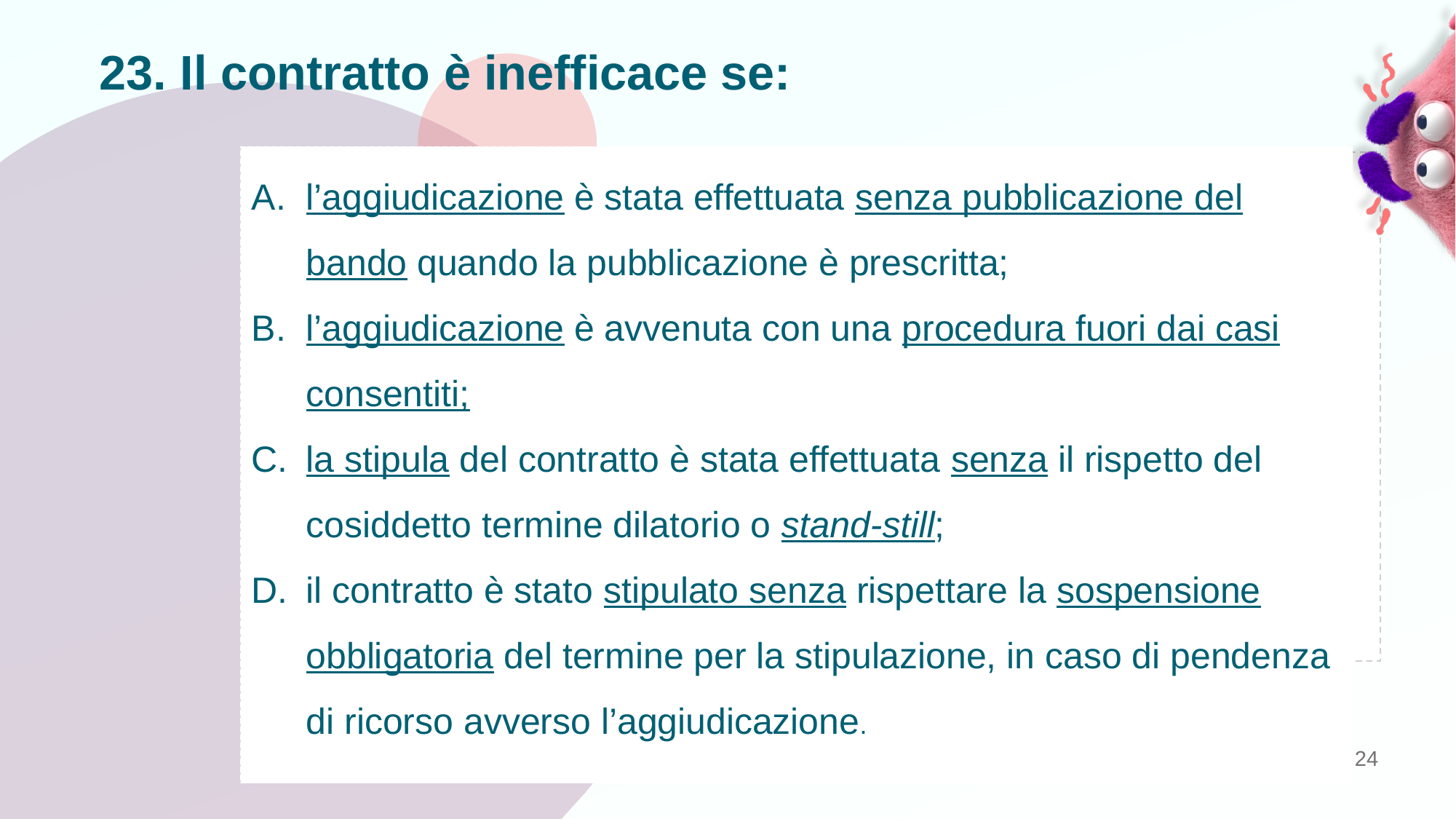

# 23. Il contratto è inefficace se:
l’aggiudicazione è stata effettuata senza pubblicazione del bando quando la pubblicazione è prescritta;
l’aggiudicazione è avvenuta con una procedura fuori dai casi consentiti;
la stipula del contratto è stata effettuata senza il rispetto del cosiddetto termine dilatorio o stand-still;
il contratto è stato stipulato senza rispettare la sospensione obbligatoria del termine per la stipulazione, in caso di pendenza di ricorso avverso l’aggiudicazione.
24